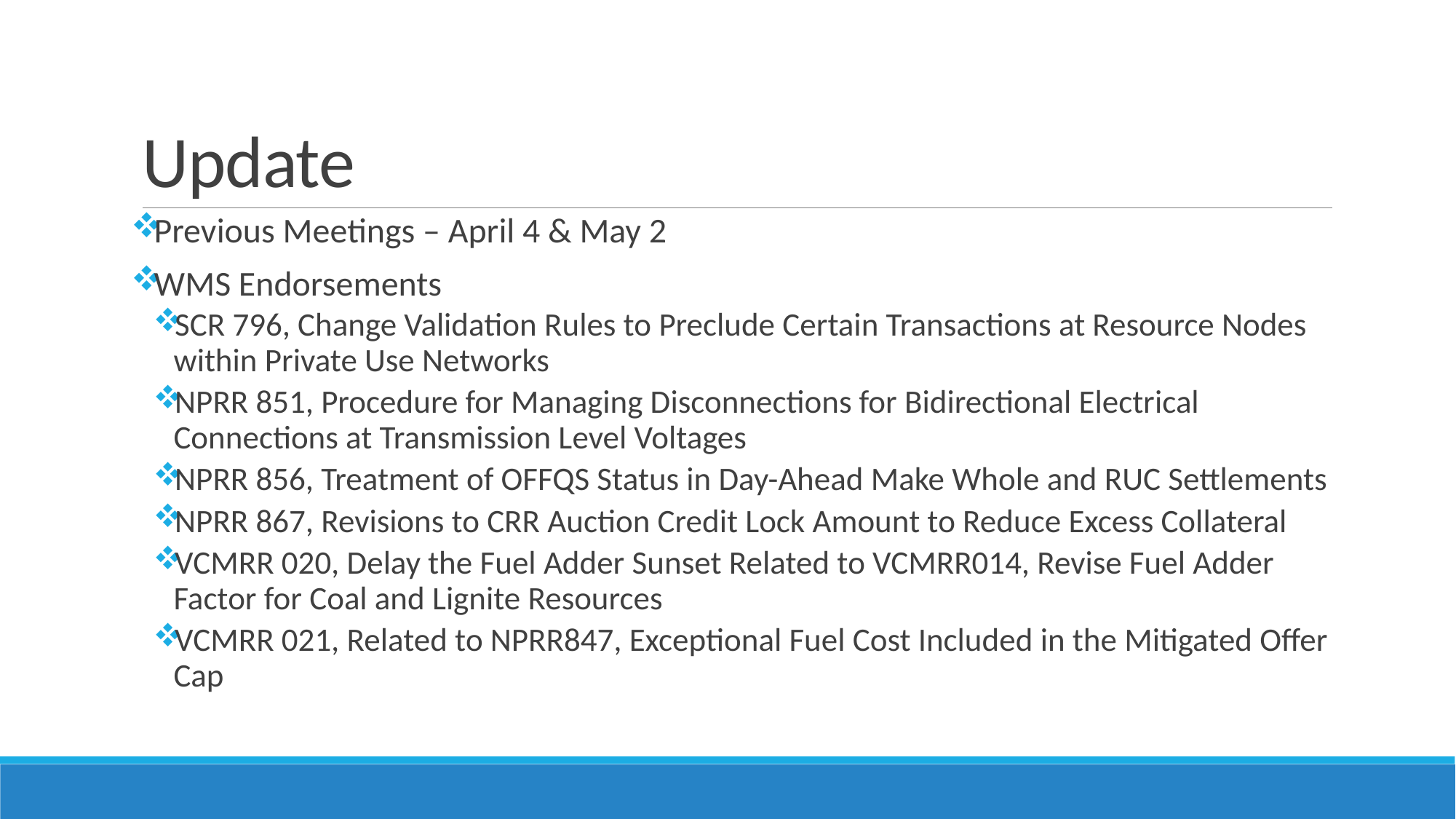

# Update
Previous Meetings – April 4 & May 2
WMS Endorsements
SCR 796, Change Validation Rules to Preclude Certain Transactions at Resource Nodes within Private Use Networks
NPRR 851, Procedure for Managing Disconnections for Bidirectional Electrical Connections at Transmission Level Voltages
NPRR 856, Treatment of OFFQS Status in Day-Ahead Make Whole and RUC Settlements
NPRR 867, Revisions to CRR Auction Credit Lock Amount to Reduce Excess Collateral
VCMRR 020, Delay the Fuel Adder Sunset Related to VCMRR014, Revise Fuel Adder Factor for Coal and Lignite Resources
VCMRR 021, Related to NPRR847, Exceptional Fuel Cost Included in the Mitigated Offer Cap